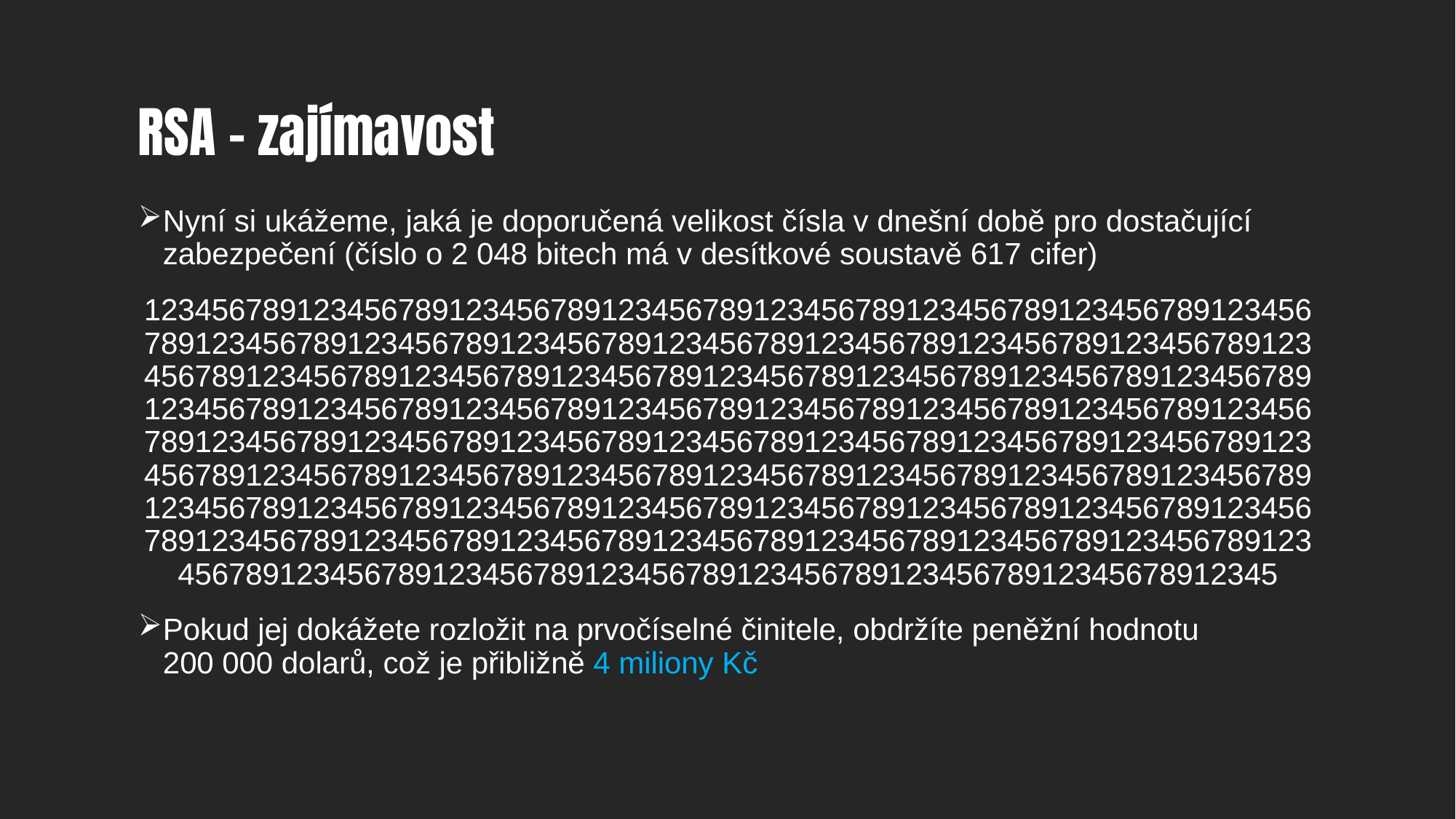

# RSA - zajímavost
Nyní si ukážeme, jaká je doporučená velikost čísla v dnešní době pro dostačující zabezpečení (číslo o 2 048 bitech má v desítkové soustavě 617 cifer)
12345678912345678912345678912345678912345678912345678912345678912345678912345678912345678912345678912345678912345678912345678912345678912345678912345678912345678912345678912345678912345678912345678912345678912345678912345678912345678912345678912345678912345678912345678912345678912345678912345678912345678912345678912345678912345678912345678912345678912345678912345678912345678912345678912345678912345678912345678912345678912345678912345678912345678912345678912345678912345678912345678912345678912345678912345678912345678912345678912345678912345678912345678912345678912345678912345678912345678912345678912345678912345
Pokud jej dokážete rozložit na prvočíselné činitele, obdržíte peněžní hodnotu 200 000 dolarů, což je přibližně 4 miliony Kč